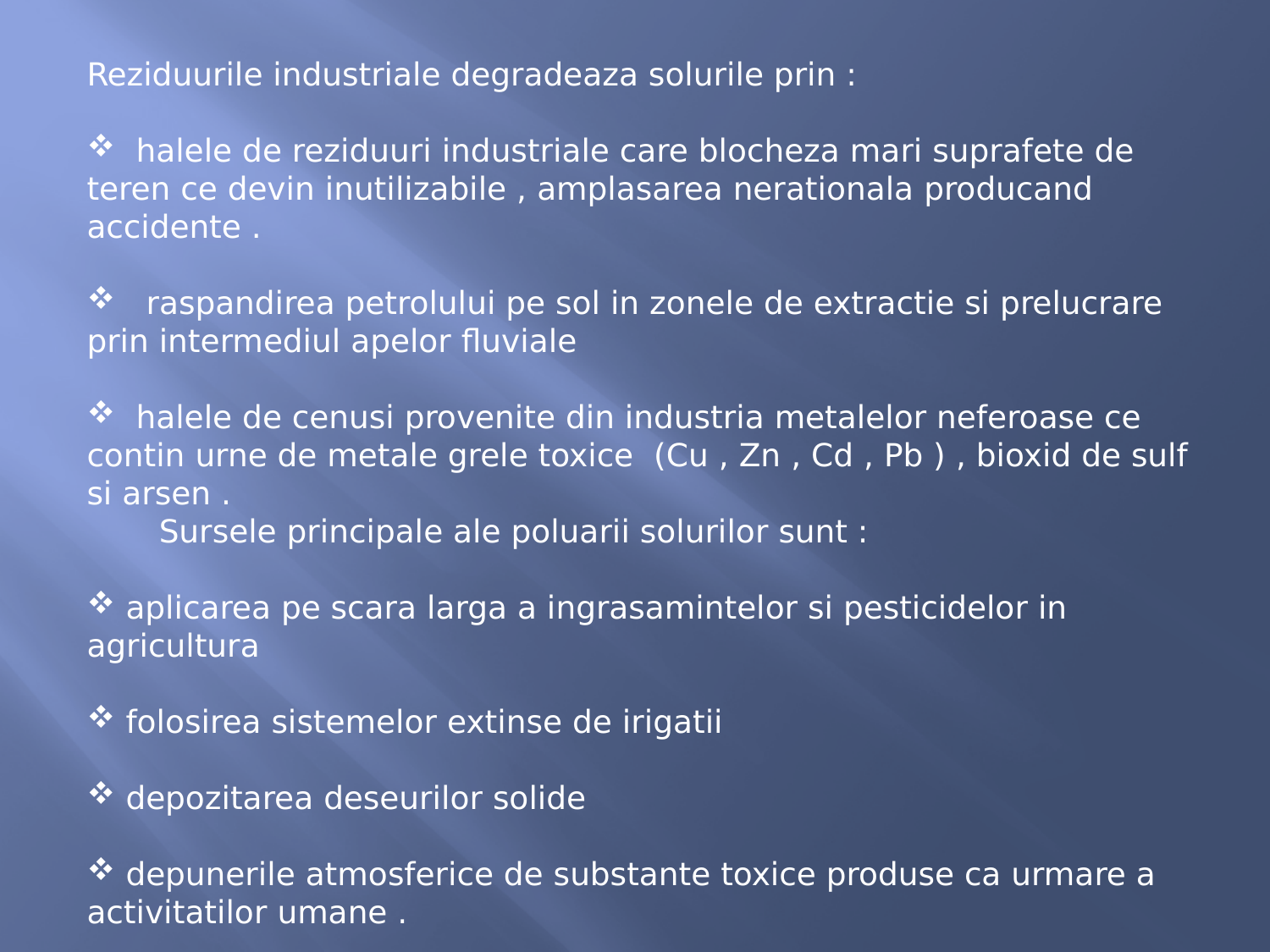

Reziduurile industriale degradeaza solurile prin :

  halele de reziduuri industriale care blocheza mari suprafete de teren ce devin inutilizabile , amplasarea nerationala producand accidente .

   raspandirea petrolului pe sol in zonele de extractie si prelucrare prin intermediul apelor fluviale

  halele de cenusi provenite din industria metalelor neferoase ce contin urne de metale grele toxice  (Cu , Zn , Cd , Pb ) , bioxid de sulf si arsen .
         Sursele principale ale poluarii solurilor sunt :

 aplicarea pe scara larga a ingrasamintelor si pesticidelor in agricultura

 folosirea sistemelor extinse de irigatii

 depozitarea deseurilor solide

 depunerile atmosferice de substante toxice produse ca urmare a activitatilor umane .